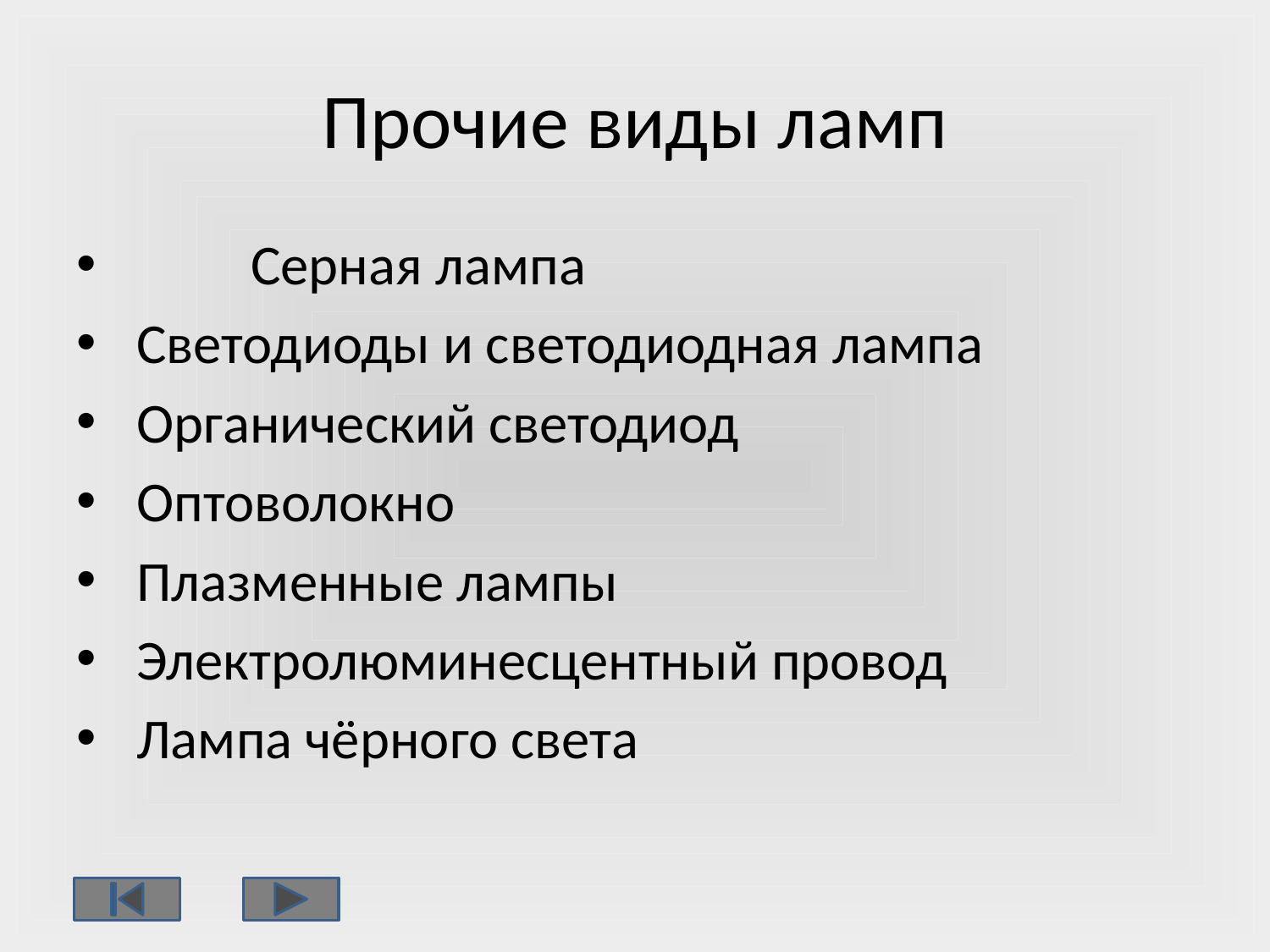

# Прочие виды ламп
	Серная лампа
 Светодиоды и светодиодная лампа
 Органический светодиод
 Оптоволокно
 Плазменные лампы
 Электролюминесцентный провод
 Лампа чёрного света